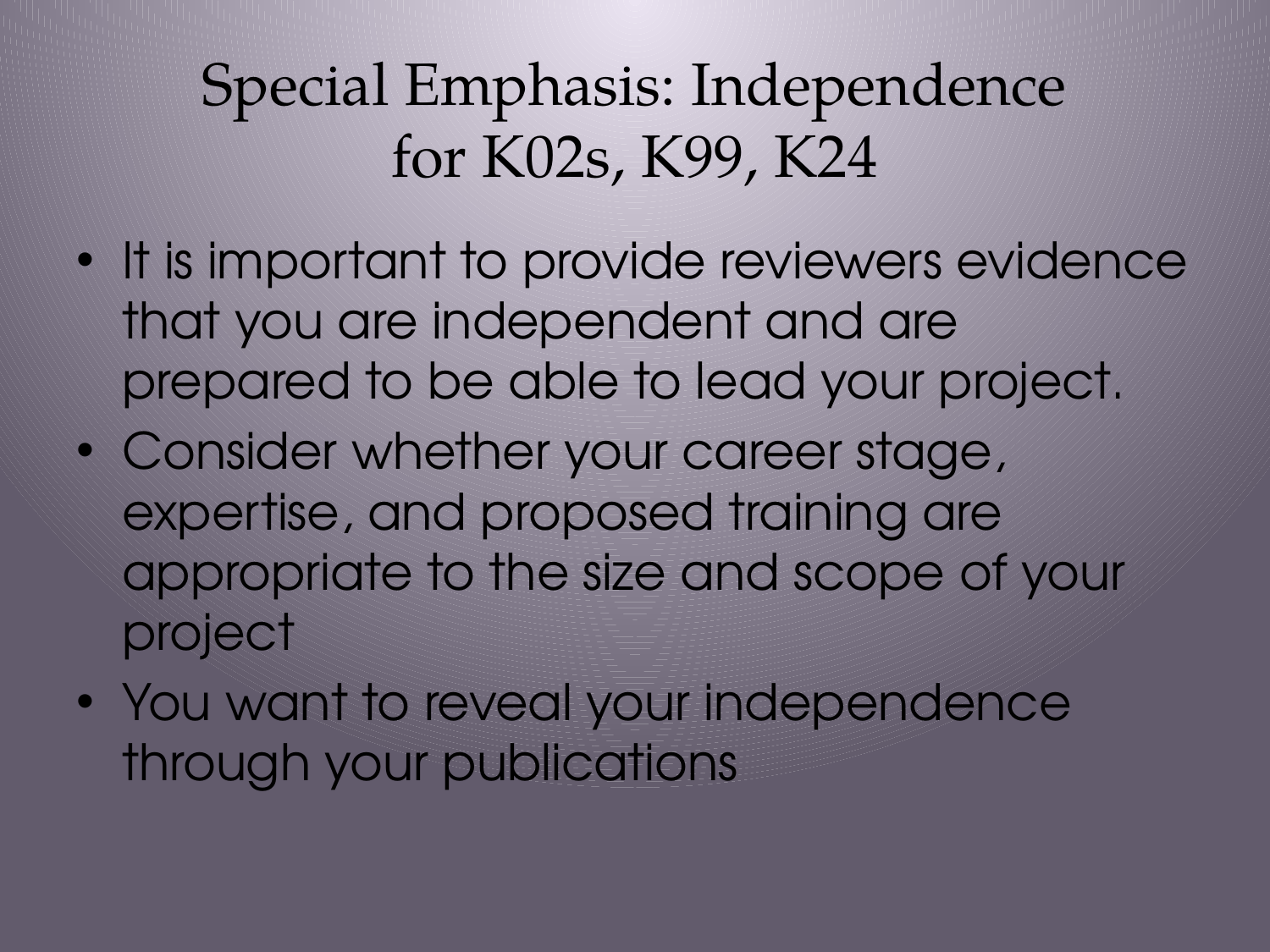

# Special Emphasis: Independence for K02s, K99, K24
It is important to provide reviewers evidence that you are independent and are prepared to be able to lead your project.
Consider whether your career stage, expertise, and proposed training are appropriate to the size and scope of your project
You want to reveal your independence through your publications